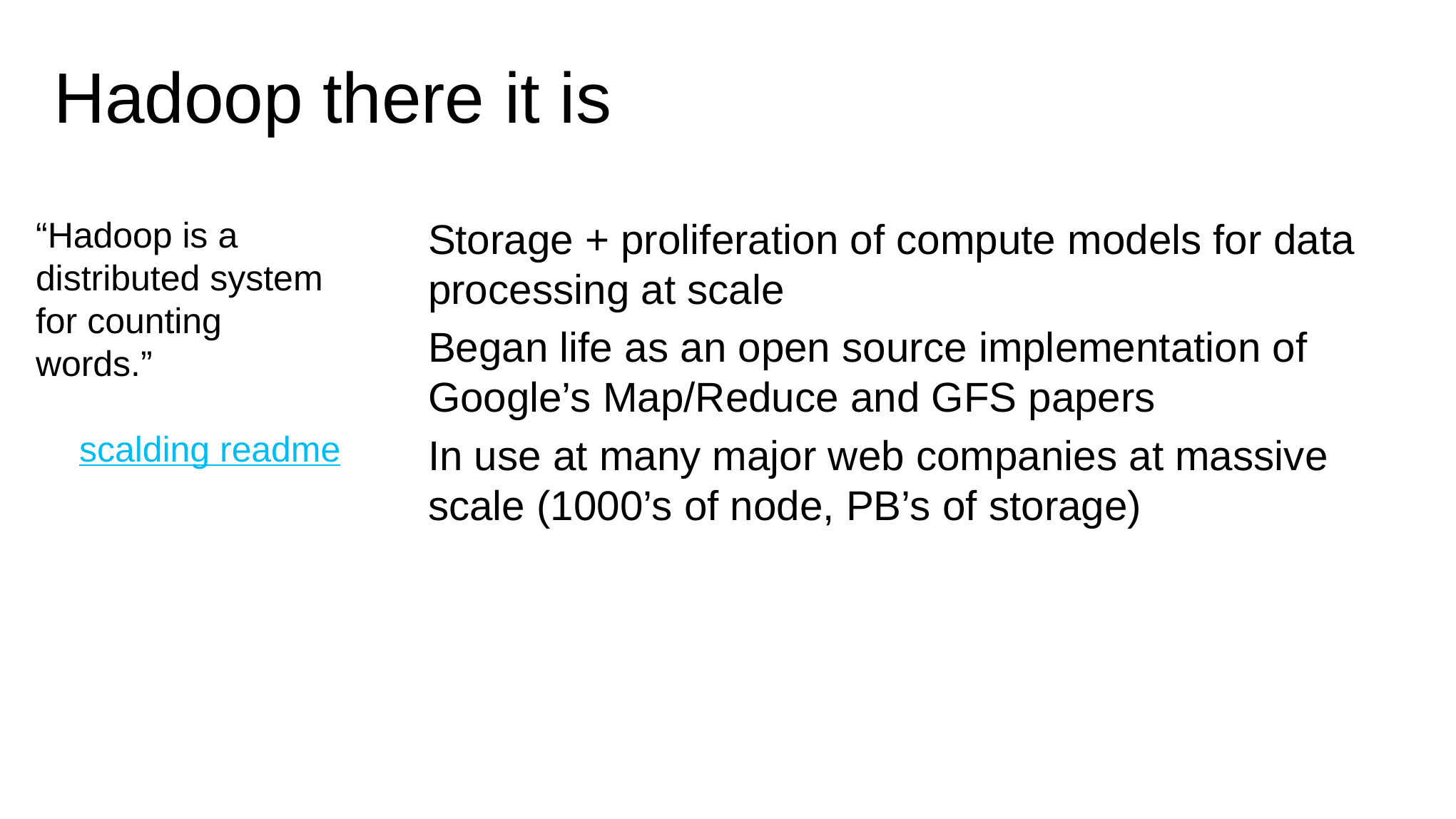

# Hadoop there it is
“Hadoop is a distributed system for counting words.”

scalding readme
Storage + proliferation of compute models for data processing at scale
Began life as an open source implementation of Google’s Map/Reduce and GFS papers
In use at many major web companies at massive scale (1000’s of node, PB’s of storage)